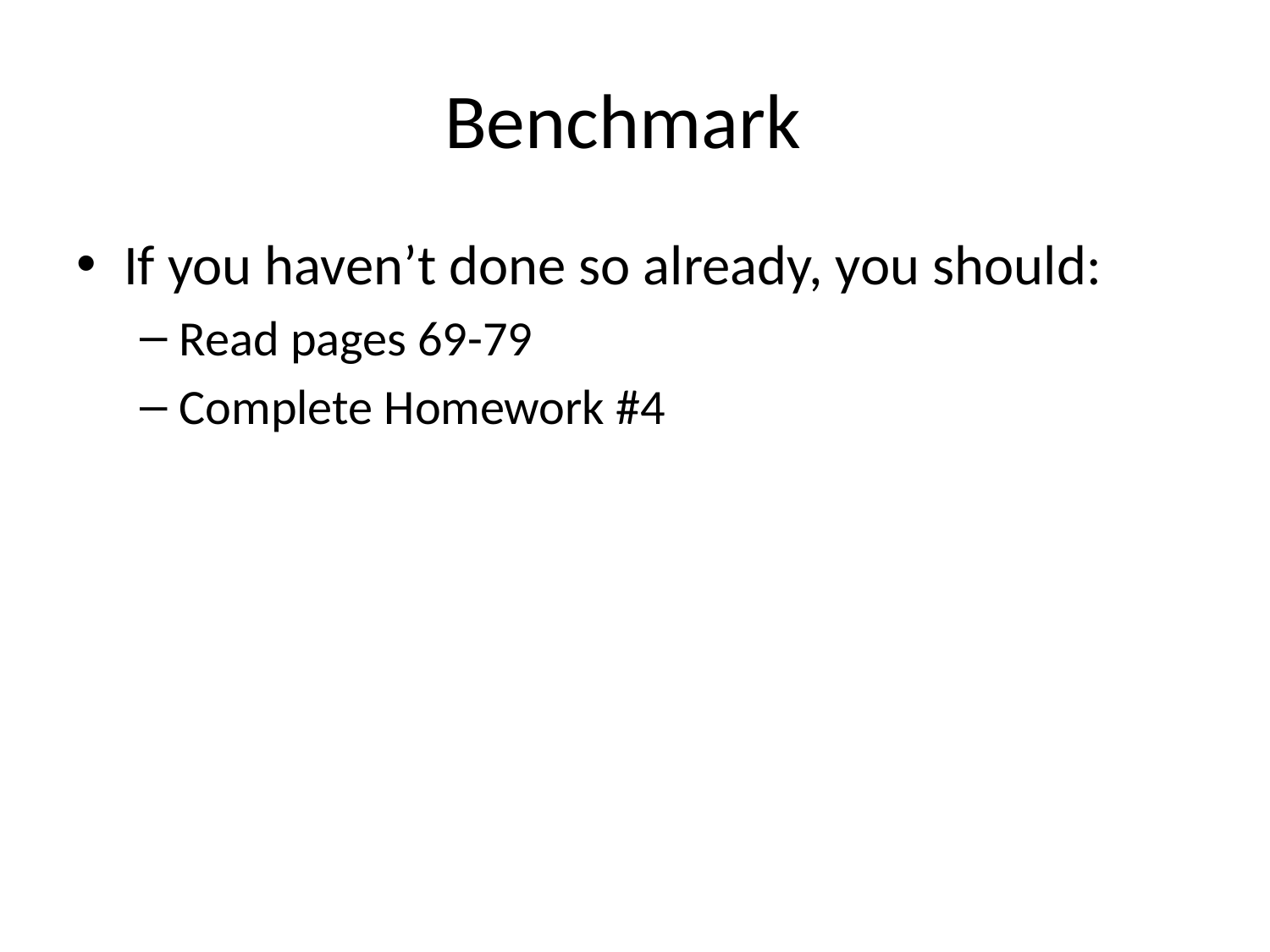

# Benchmark
If you haven’t done so already, you should:
Read pages 69-79
Complete Homework #4